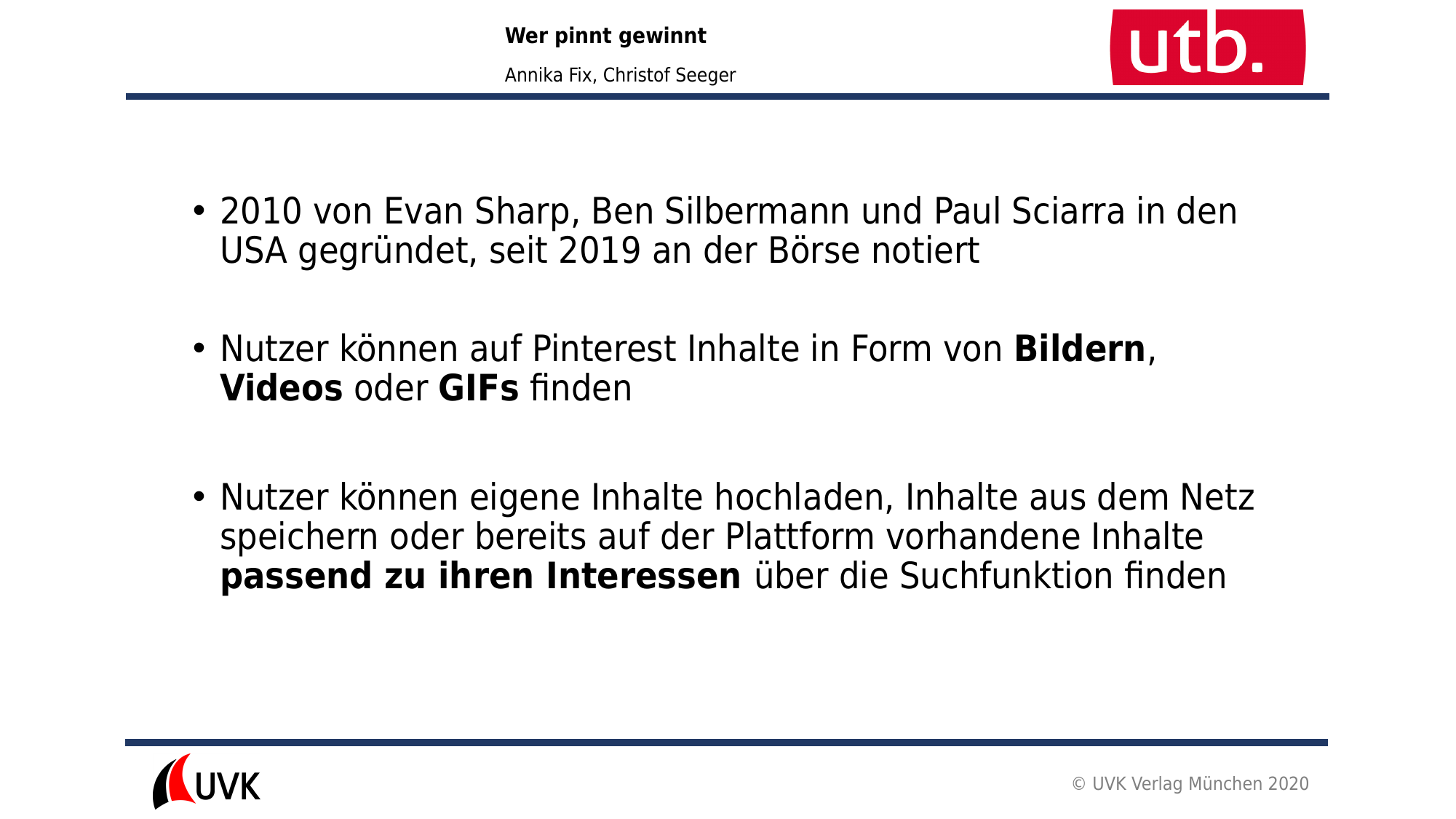

2010 von Evan Sharp, Ben Silbermann und Paul Sciarra in den USA gegründet, seit 2019 an der Börse notiert
Nutzer können auf Pinterest Inhalte in Form von Bildern, Videos oder GIFs finden

Nutzer können eigene Inhalte hochladen, Inhalte aus dem Netz speichern oder bereits auf der Plattform vorhandene Inhalte passend zu ihren Interessen über die Suchfunktion finden